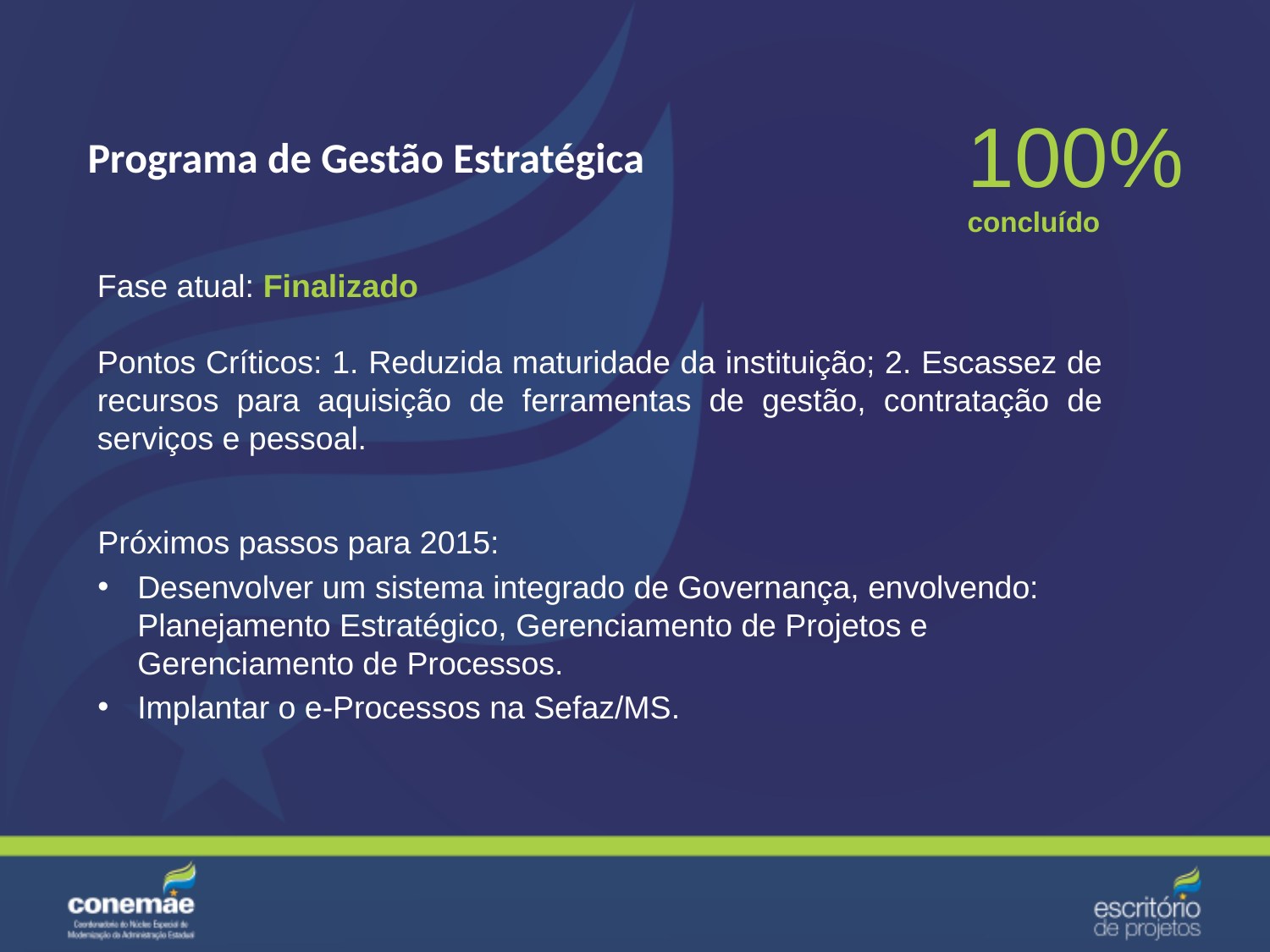

# Programa de Gestão Estratégica
100%
concluído
Fase atual: Finalizado
Pontos Críticos: 1. Reduzida maturidade da instituição; 2. Escassez de recursos para aquisição de ferramentas de gestão, contratação de serviços e pessoal.
Próximos passos para 2015:
Desenvolver um sistema integrado de Governança, envolvendo: Planejamento Estratégico, Gerenciamento de Projetos e Gerenciamento de Processos.
Implantar o e-Processos na Sefaz/MS.